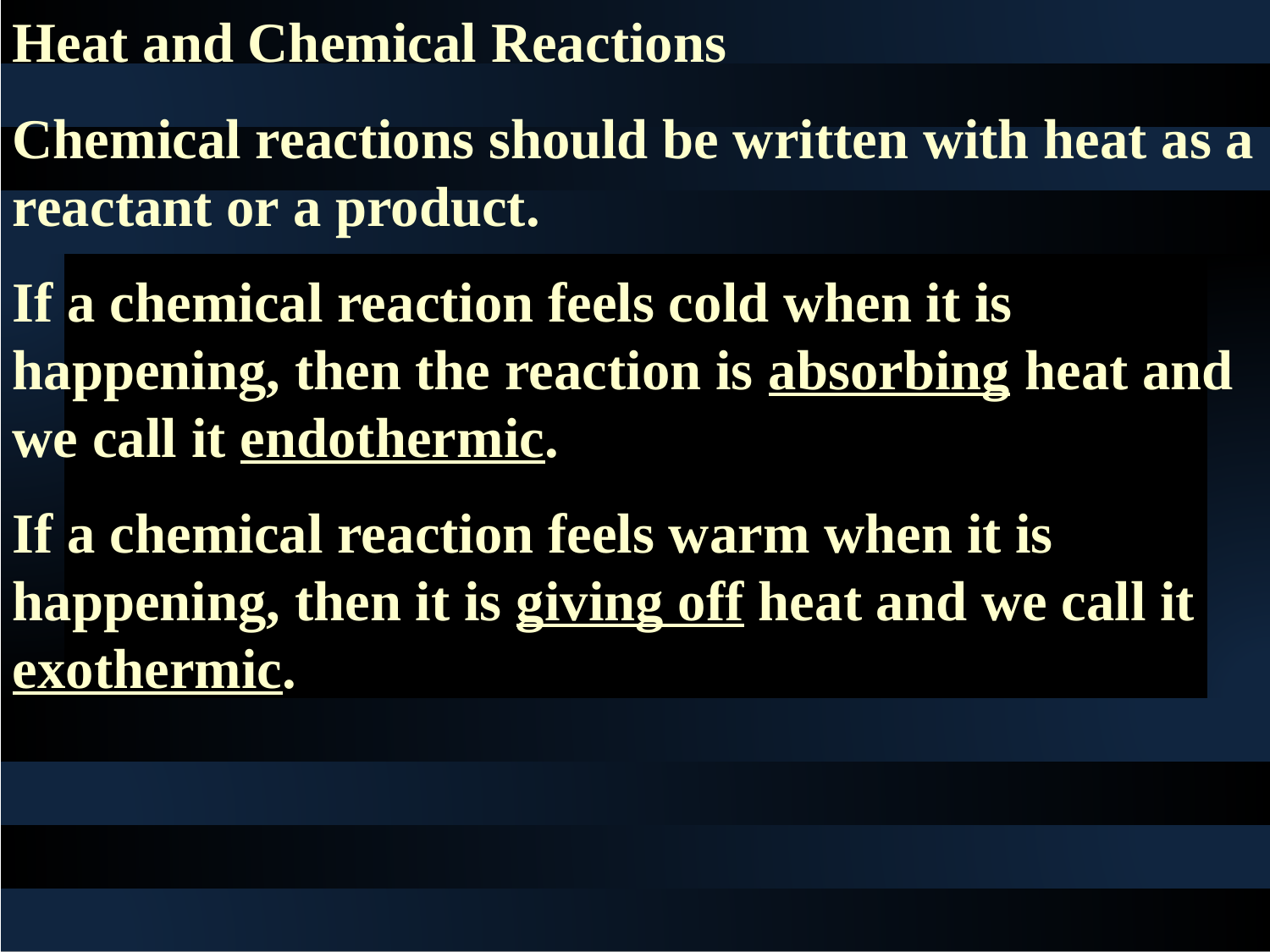

Heat and Chemical Reactions
Chemical reactions should be written with heat as a reactant or a product.
If a chemical reaction feels cold when it is happening, then the reaction is absorbing heat and we call it endothermic.
If a chemical reaction feels warm when it is happening, then it is giving off heat and we call it exothermic.